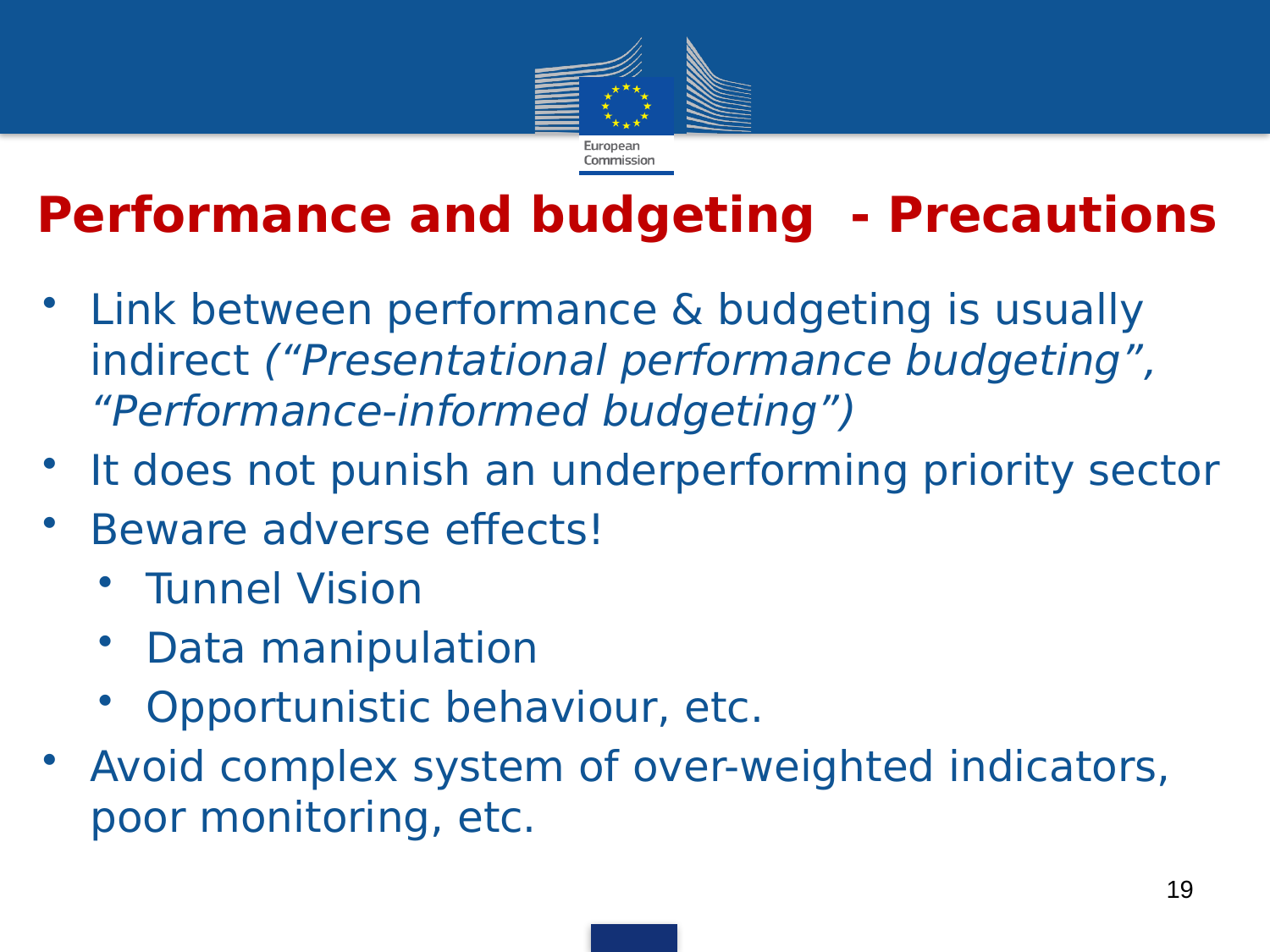

Performance and budgeting  - Precautions
Link between performance & budgeting is usually indirect (“Presentational performance budgeting”, “Performance-informed budgeting”)
It does not punish an underperforming priority sector
Beware adverse effects!
Tunnel Vision
Data manipulation
Opportunistic behaviour, etc.
Avoid complex system of over-weighted indicators, poor monitoring, etc.
19